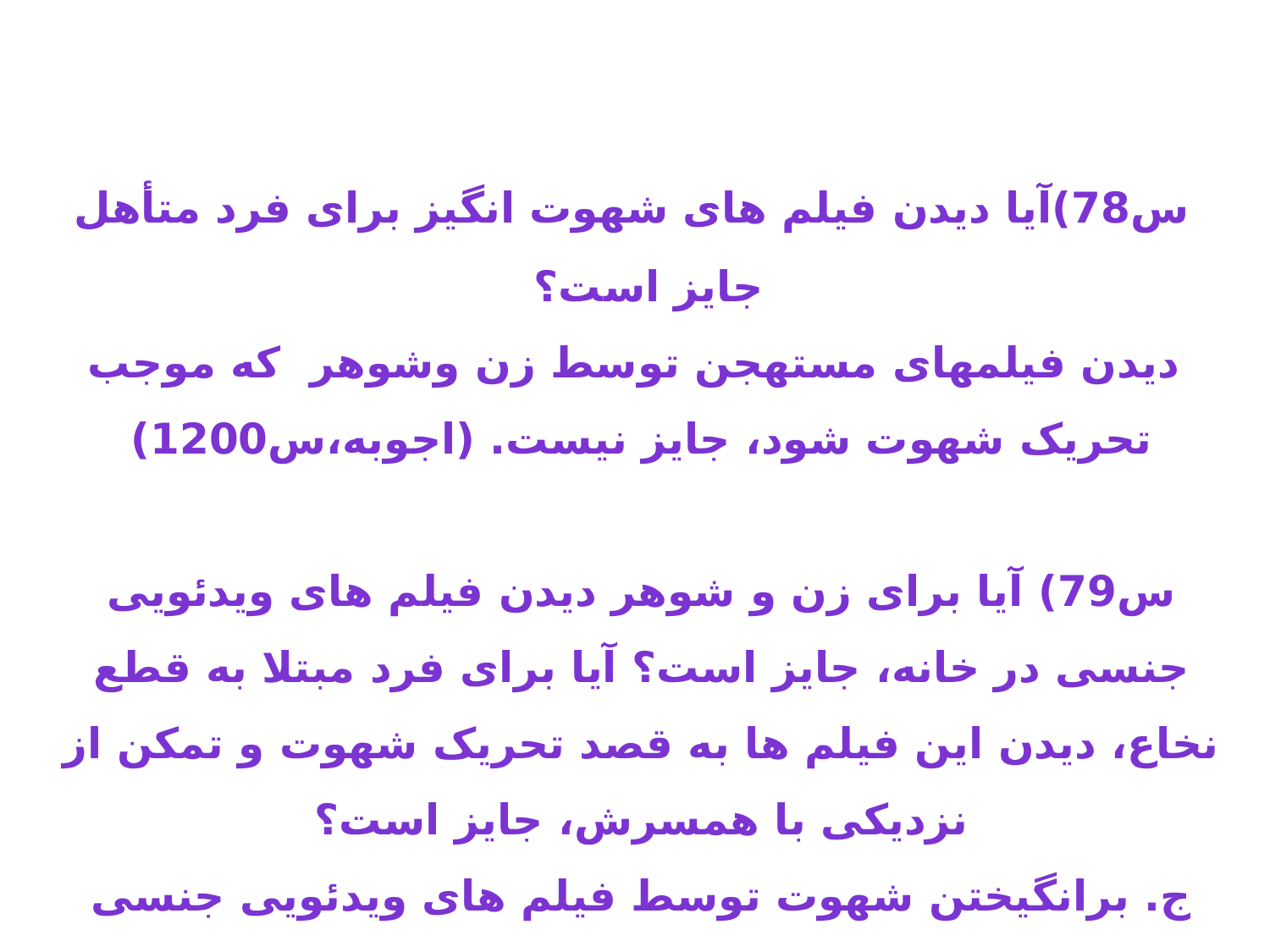

4)استفاده از شبکه های اجتماعی  که موجلاق و جدایی زن و شوهر شود، جایز نیست   . (استفتاءازدفتر مقام معظم رهبری،29/11/1394)
5) دیدن فیلمهای مستهجن توسط زن وشوهر  که موجب تحری شهوت شود، جایز نیست. (اجوبه،س1200)
6) اگر استفاده از فضای مجازی، شبکه های اجتماعی و بازیهای اینترنتی، موجب اذیت و آزار والدین شود، حرام و گناه است.
 س78)آیا دیدن فیلم های شهوت انگیز برای فرد متأهل جایز است؟
 دیدن فیلمهای مستهجن توسط زن وشوهر  که موجب تحریک شهوت شود، جایز نیست. (اجوبه،س1200)

س79) آیا برای زن و شوهر دیدن فیلم های ویدئویی جنسی در خانه، جایز است؟ آیا برای فرد مبتلا به قطع نخاع، دیدن این فیلم ها به قصد تحریک شهوت و تمکن از نزدیکی با همسرش، جایز است؟
ج. برانگیختن شهوت توسط فیلم های ویدئویی جنسی جایز نیست.(همان،س۱۲۰۴.)